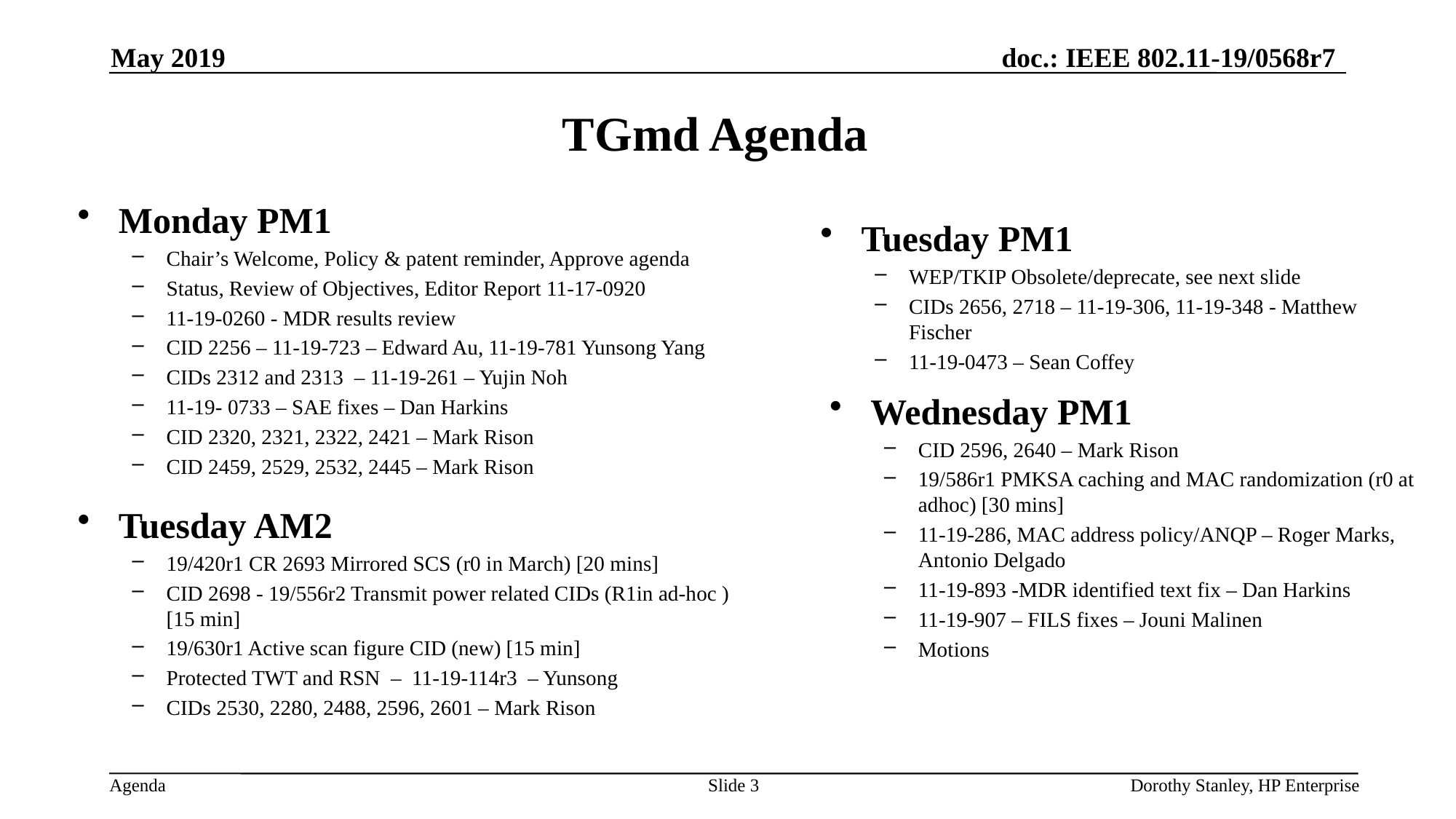

May 2019
# TGmd Agenda
Monday PM1
Chair’s Welcome, Policy & patent reminder, Approve agenda
Status, Review of Objectives, Editor Report 11-17-0920
11-19-0260 - MDR results review
CID 2256 – 11-19-723 – Edward Au, 11-19-781 Yunsong Yang
CIDs 2312 and 2313  – 11-19-261 – Yujin Noh
11-19- 0733 – SAE fixes – Dan Harkins
CID 2320, 2321, 2322, 2421 – Mark Rison
CID 2459, 2529, 2532, 2445 – Mark Rison
Tuesday PM1
WEP/TKIP Obsolete/deprecate, see next slide
CIDs 2656, 2718 – 11-19-306, 11-19-348 - Matthew Fischer
11-19-0473 – Sean Coffey

Wednesday PM1
CID 2596, 2640 – Mark Rison
19/586r1 PMKSA caching and MAC randomization (r0 at adhoc) [30 mins]
11-19-286, MAC address policy/ANQP – Roger Marks, Antonio Delgado
11-19-893 -MDR identified text fix – Dan Harkins
11-19-907 – FILS fixes – Jouni Malinen
Motions

Tuesday AM2
19/420r1 CR 2693 Mirrored SCS (r0 in March) [20 mins]
CID 2698 - 19/556r2 Transmit power related CIDs (R1in ad-hoc ) [15 min]
19/630r1 Active scan figure CID (new) [15 min]
Protected TWT and RSN  –  11-19-114r3  – Yunsong
CIDs 2530, 2280, 2488, 2596, 2601 – Mark Rison

Slide 3
Dorothy Stanley, HP Enterprise